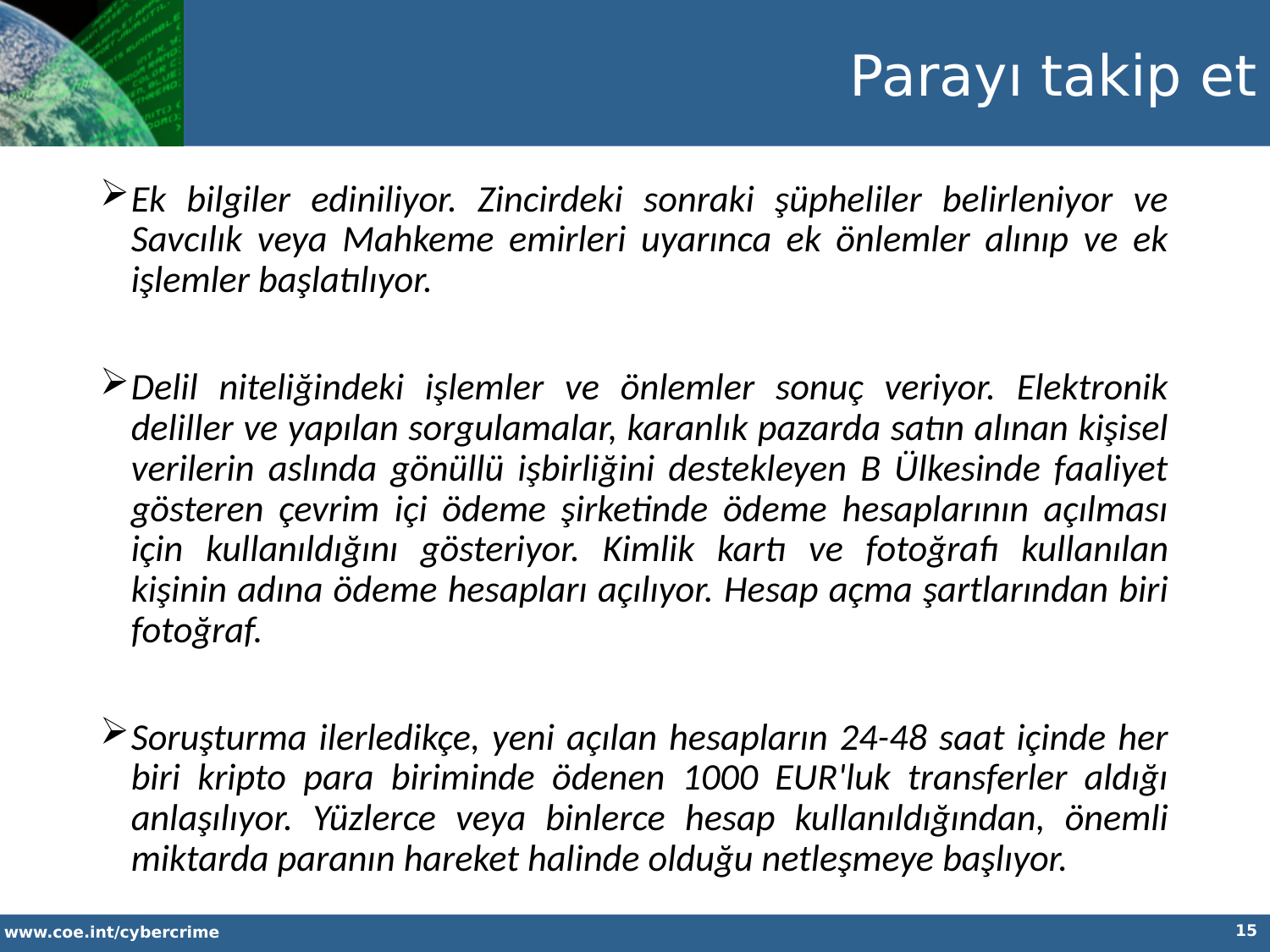

Parayı takip et
Ek bilgiler ediniliyor. Zincirdeki sonraki şüpheliler belirleniyor ve Savcılık veya Mahkeme emirleri uyarınca ek önlemler alınıp ve ek işlemler başlatılıyor.

Delil niteliğindeki işlemler ve önlemler sonuç veriyor. Elektronik deliller ve yapılan sorgulamalar, karanlık pazarda satın alınan kişisel verilerin aslında gönüllü işbirliğini destekleyen B Ülkesinde faaliyet gösteren çevrim içi ödeme şirketinde ödeme hesaplarının açılması için kullanıldığını gösteriyor. Kimlik kartı ve fotoğrafı kullanılan kişinin adına ödeme hesapları açılıyor. Hesap açma şartlarından biri fotoğraf.

Soruşturma ilerledikçe, yeni açılan hesapların 24-48 saat içinde her biri kripto para biriminde ödenen 1000 EUR'luk transferler aldığı anlaşılıyor. Yüzlerce veya binlerce hesap kullanıldığından, önemli miktarda paranın hareket halinde olduğu netleşmeye başlıyor.

15